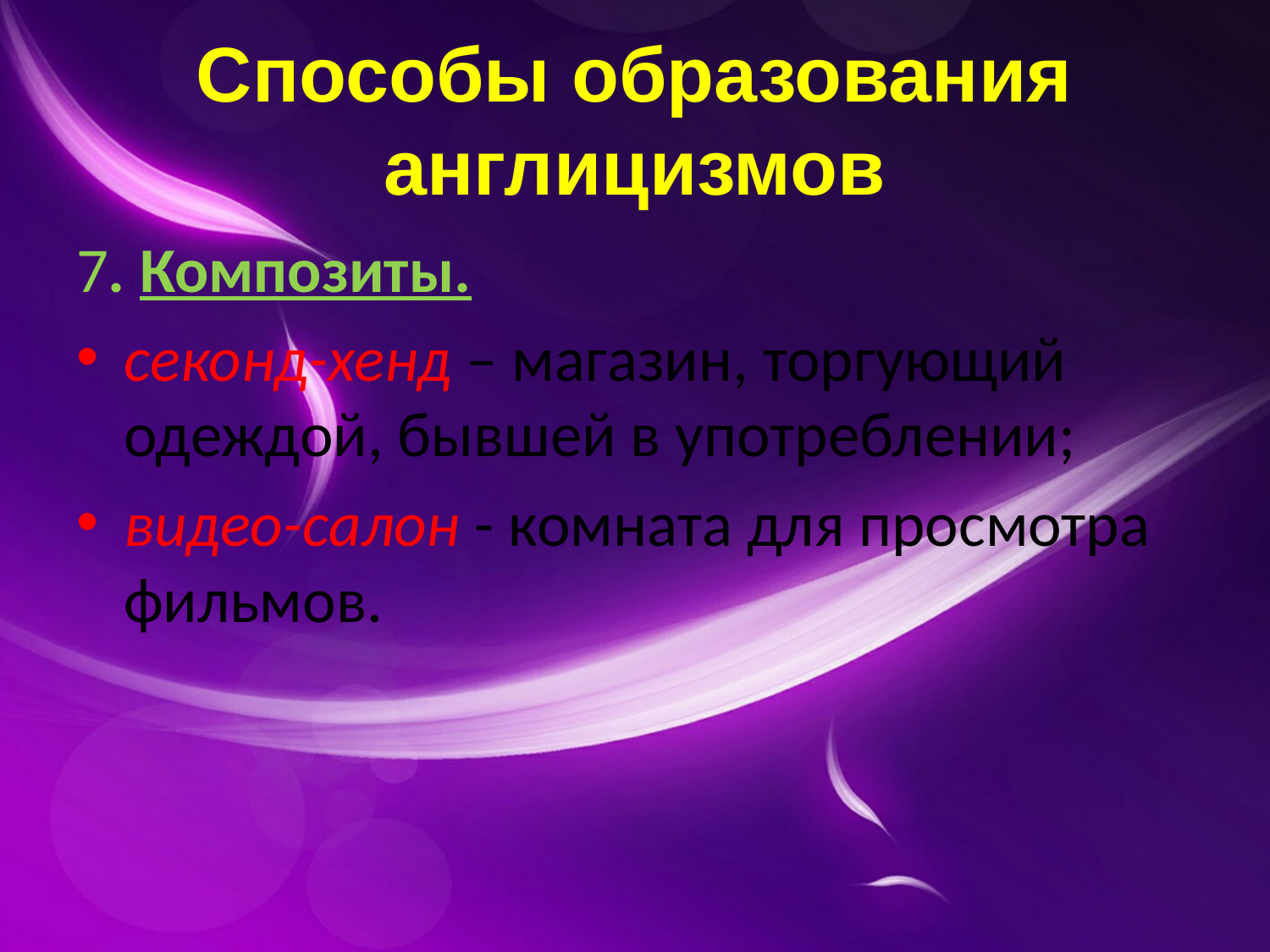

# Способы образования англицизмов
7. Композиты.
секонд-хенд – магазин, торгующий одеждой, бывшей в употреблении;
видео-салон - комната для просмотра фильмов.